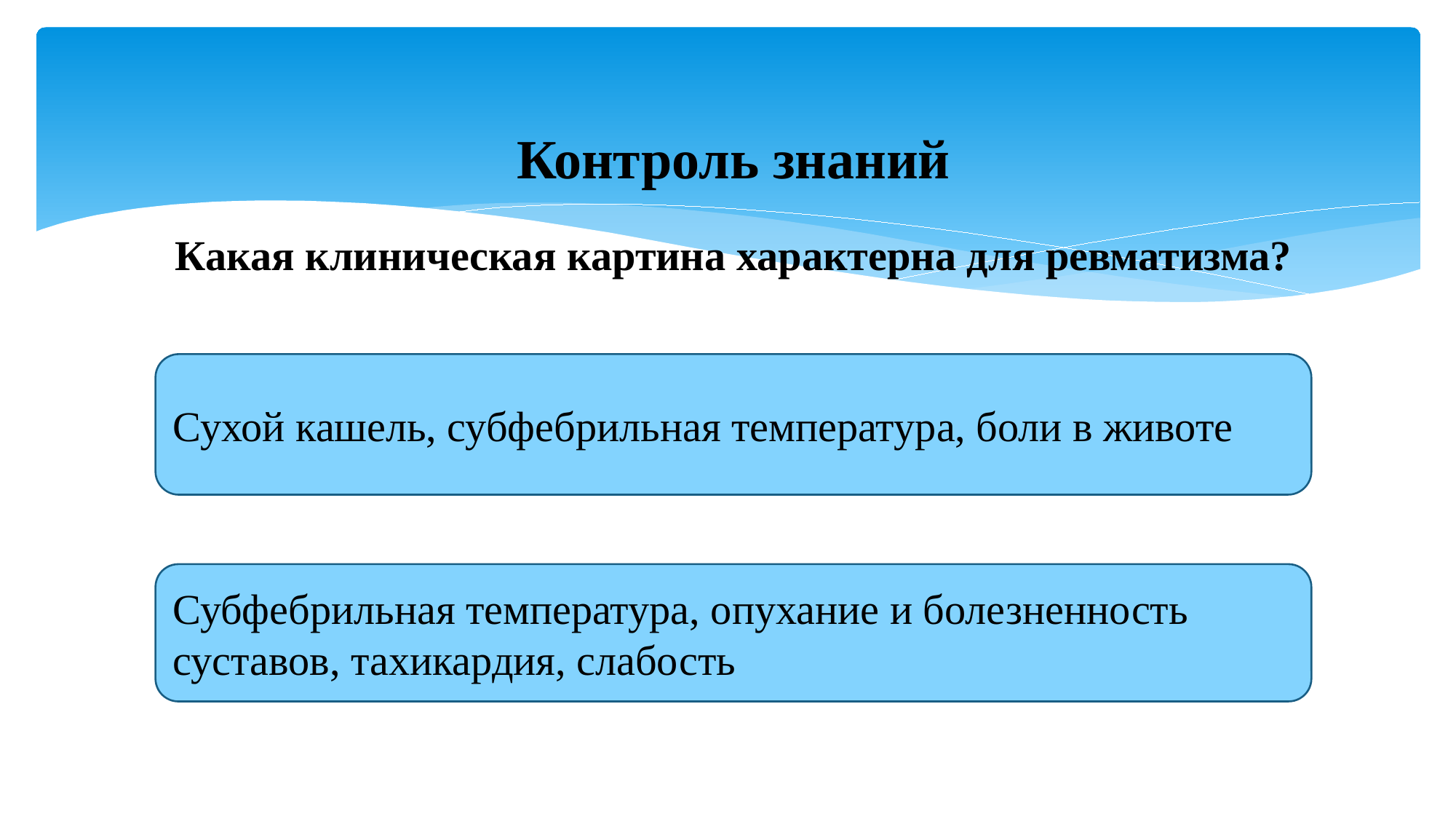

# Контроль знаний
Какая клиническая картина характерна для ревматизма?

Сухой кашель, субфебрильная температура, боли в животе
Субфебрильная температура, опухание и болезненность суставов, тахикардия, слабость